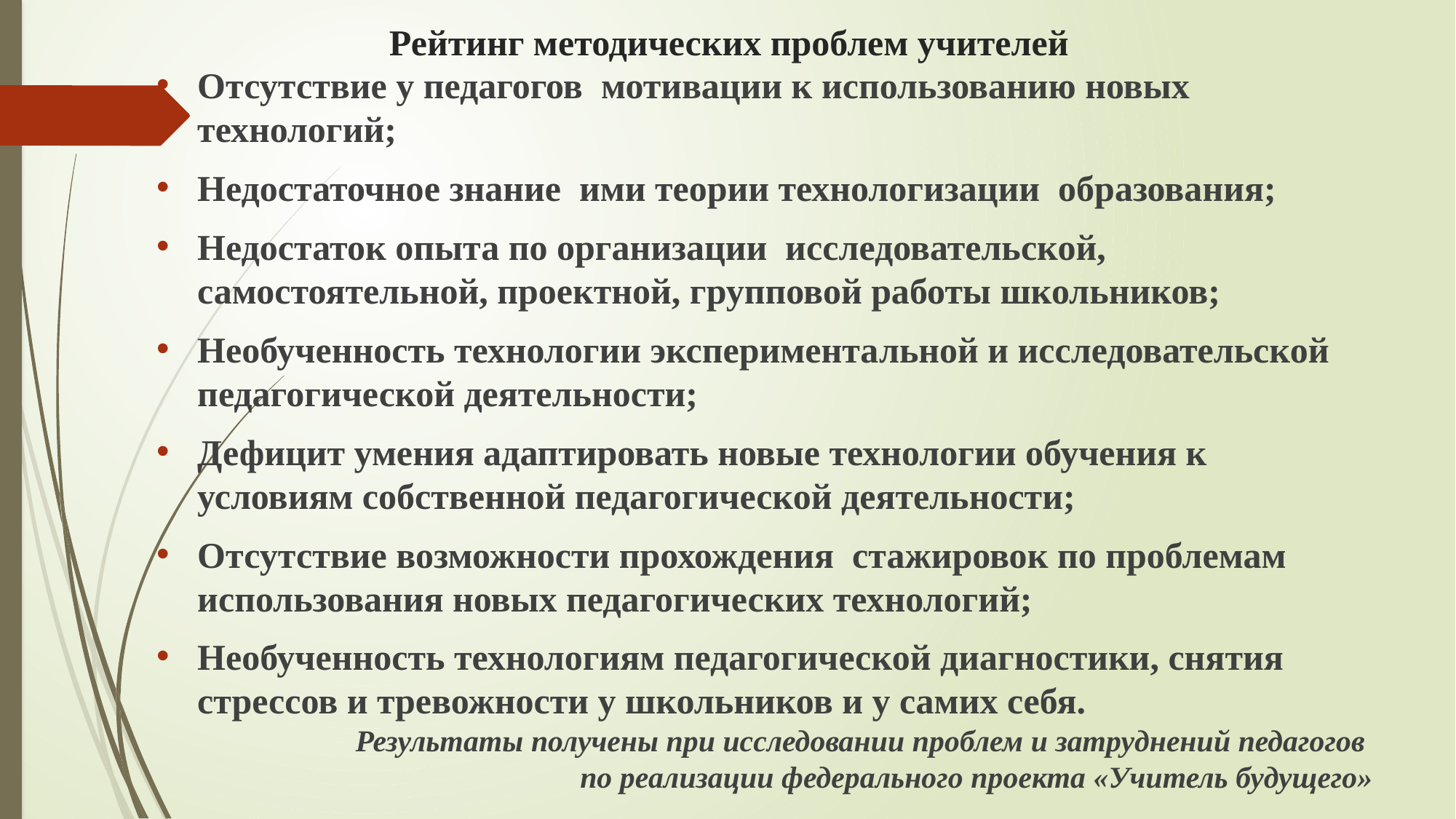

# Рейтинг методических проблем учителей
Отсутствие у педагогов  мотивации к использованию новых технологий;
Недостаточное знание  ими теории технологизации  образования;
Недостаток опыта по организации  исследовательской, самостоятельной, проектной, групповой работы школьников;
Необученность технологии экспериментальной и исследовательской педагогической деятельности;
Дефицит умения адаптировать новые технологии обучения к  условиям собственной педагогической деятельности;
Отсутствие возможности прохождения  стажировок по проблемам использования новых педагогических технологий;
Необученность технологиям педагогической диагностики, снятия стрессов и тревожности у школьников и у самих себя.
Результаты получены при исследовании проблем и затруднений педагогов
по реализации федерального проекта «Учитель будущего»